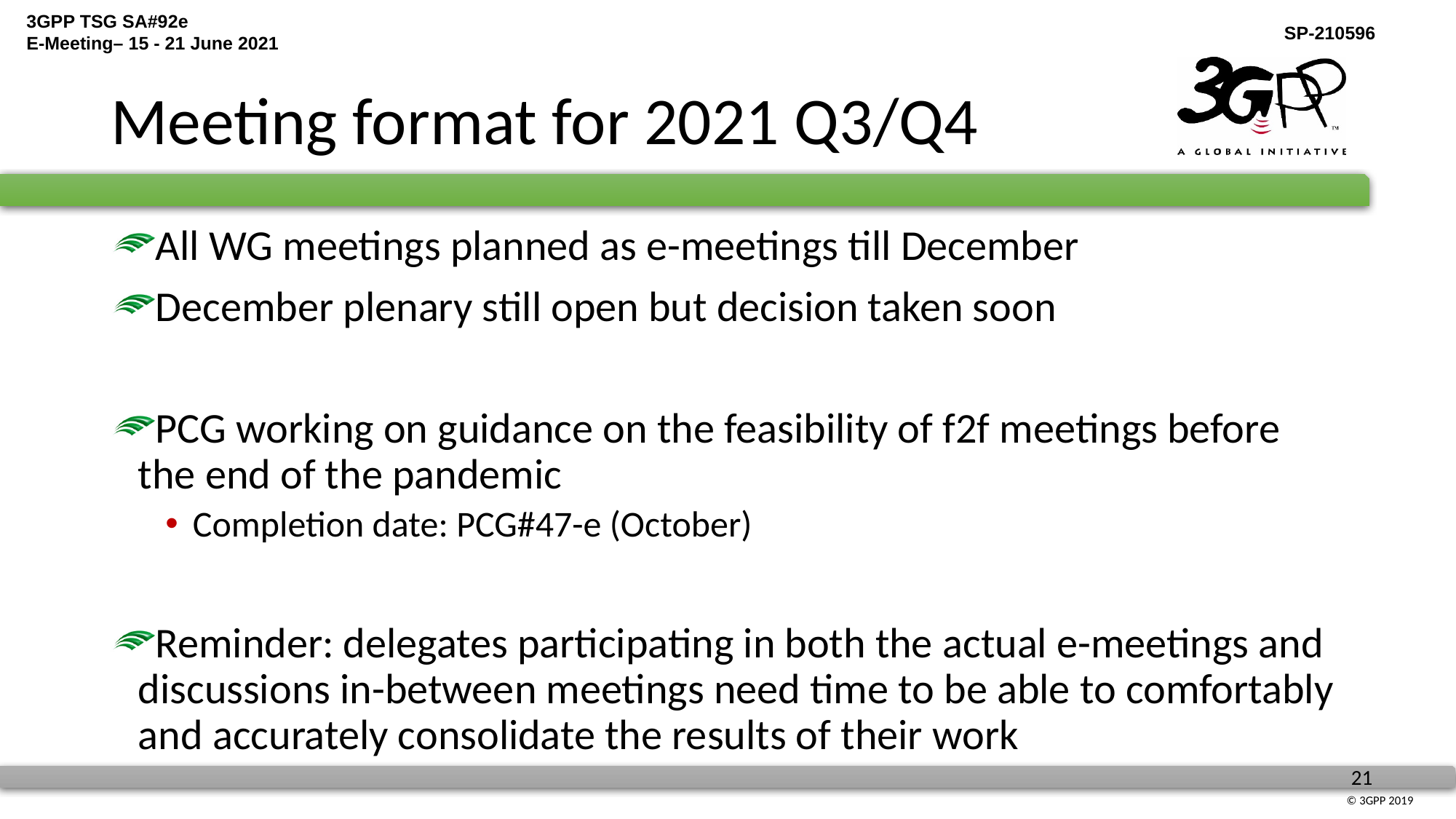

# Meeting format for 2021 Q3/Q4
All WG meetings planned as e-meetings till December
December plenary still open but decision taken soon

PCG working on guidance on the feasibility of f2f meetings before the end of the pandemic
Completion date: PCG#47-e (October)

Reminder: delegates participating in both the actual e-meetings and discussions in-between meetings need time to be able to comfortably and accurately consolidate the results of their work